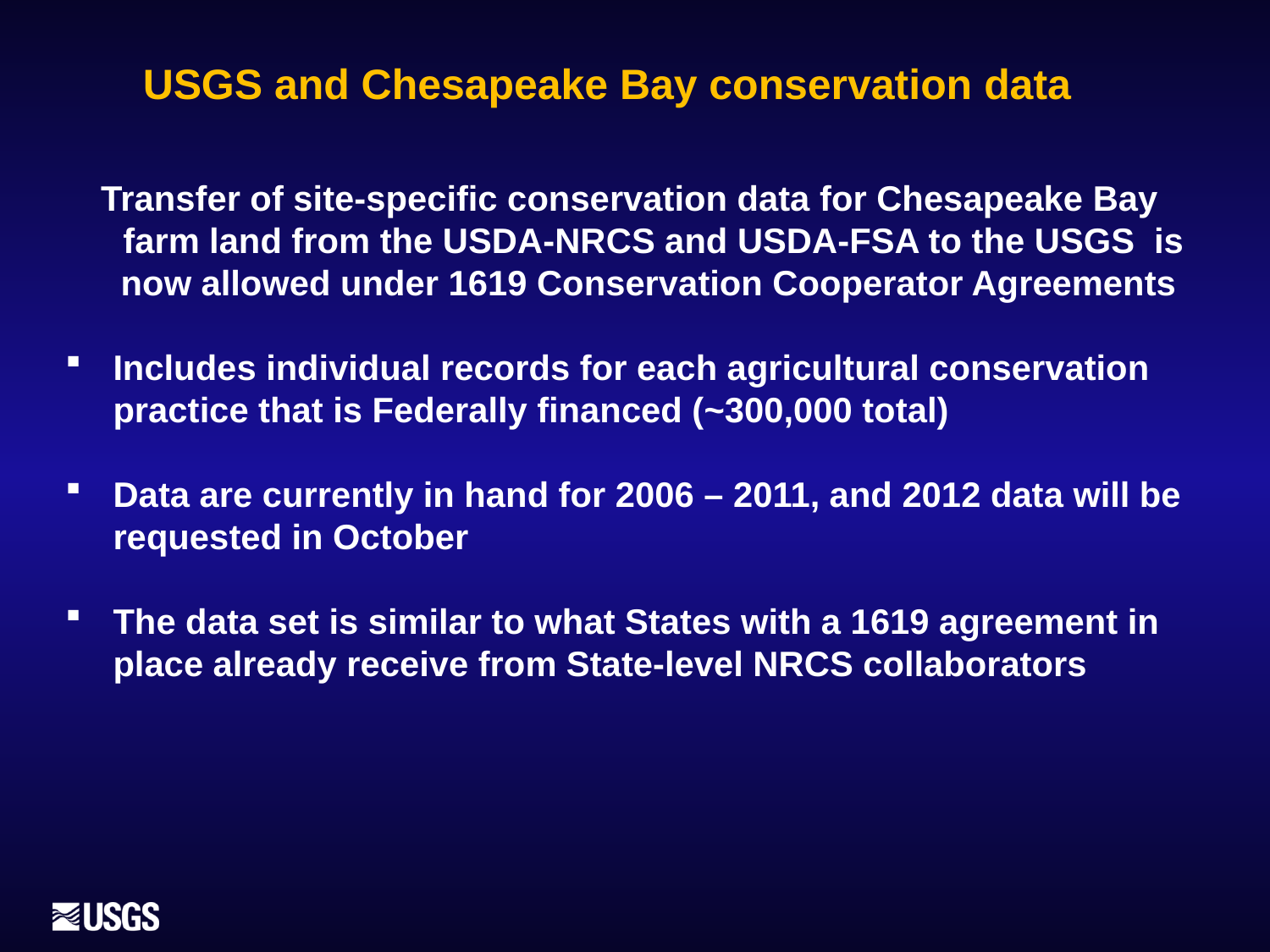

USGS and Chesapeake Bay conservation data
Transfer of site-specific conservation data for Chesapeake Bay farm land from the USDA-NRCS and USDA-FSA to the USGS  is now allowed under 1619 Conservation Cooperator Agreements

Includes individual records for each agricultural conservation practice that is Federally financed (~300,000 total)

Data are currently in hand for 2006 – 2011, and 2012 data will be requested in October

The data set is similar to what States with a 1619 agreement in place already receive from State-level NRCS collaborators